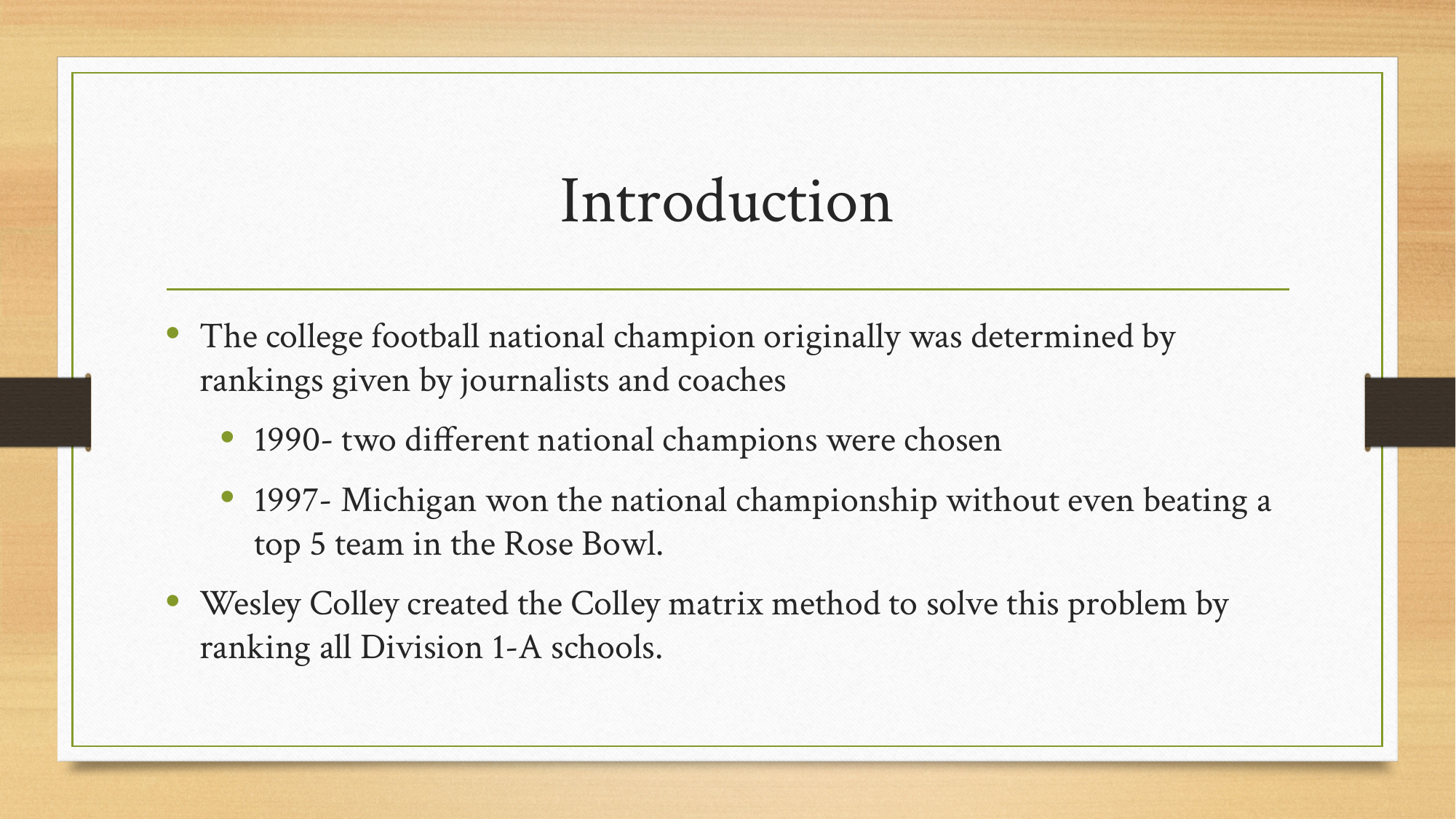

# Introduction
The college football national champion originally was determined by rankings given by journalists and coaches
1990- two different national champions were chosen
1997- Michigan won the national championship without even beating a top 5 team in the Rose Bowl.
Wesley Colley created the Colley matrix method to solve this problem by ranking all Division 1-A schools.